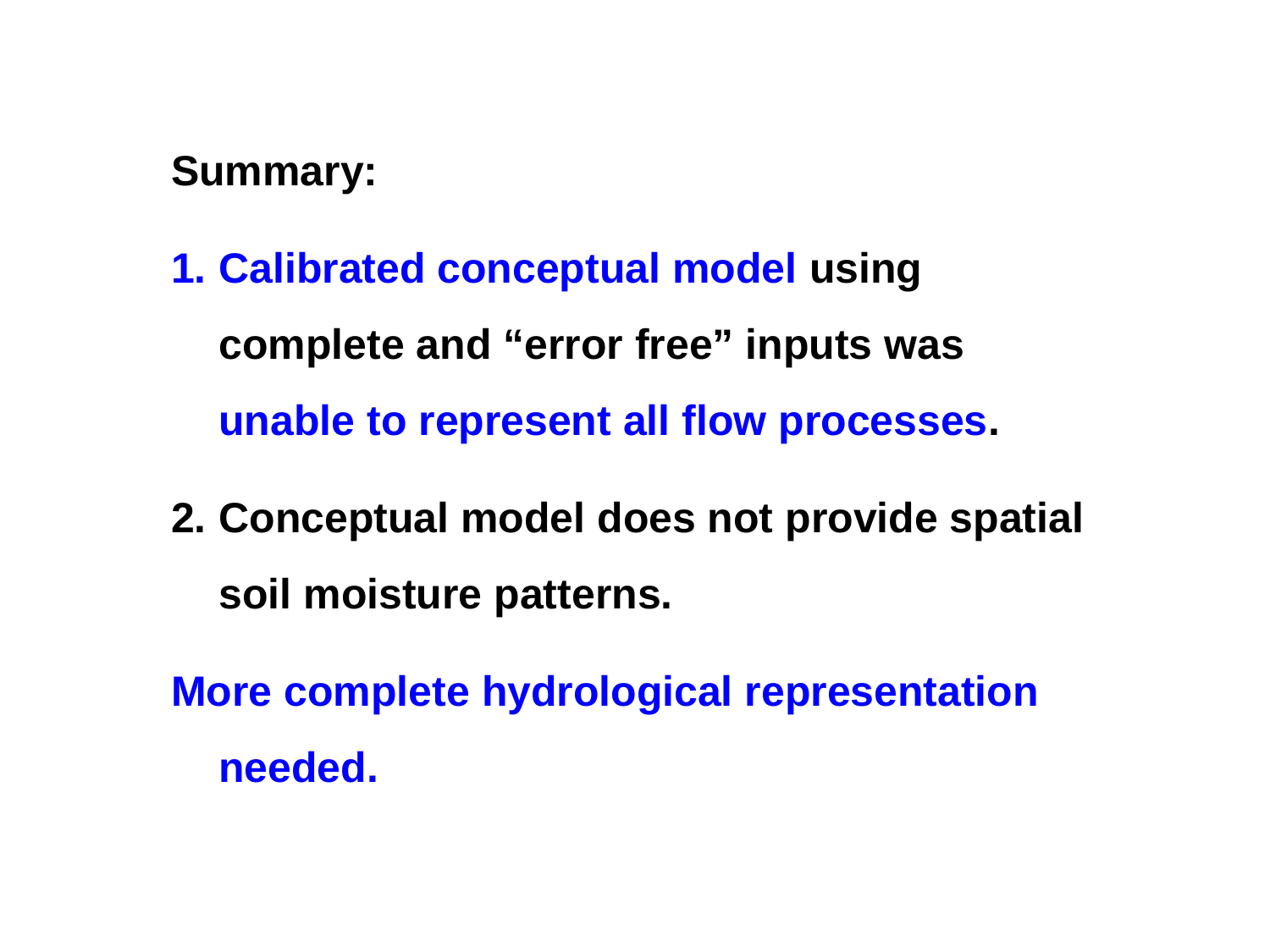

Summary:
Calibrated conceptual model using complete and “error free” inputs was unable to represent all flow processes.
Conceptual model does not provide spatial soil moisture patterns.
More complete hydrological representation needed.